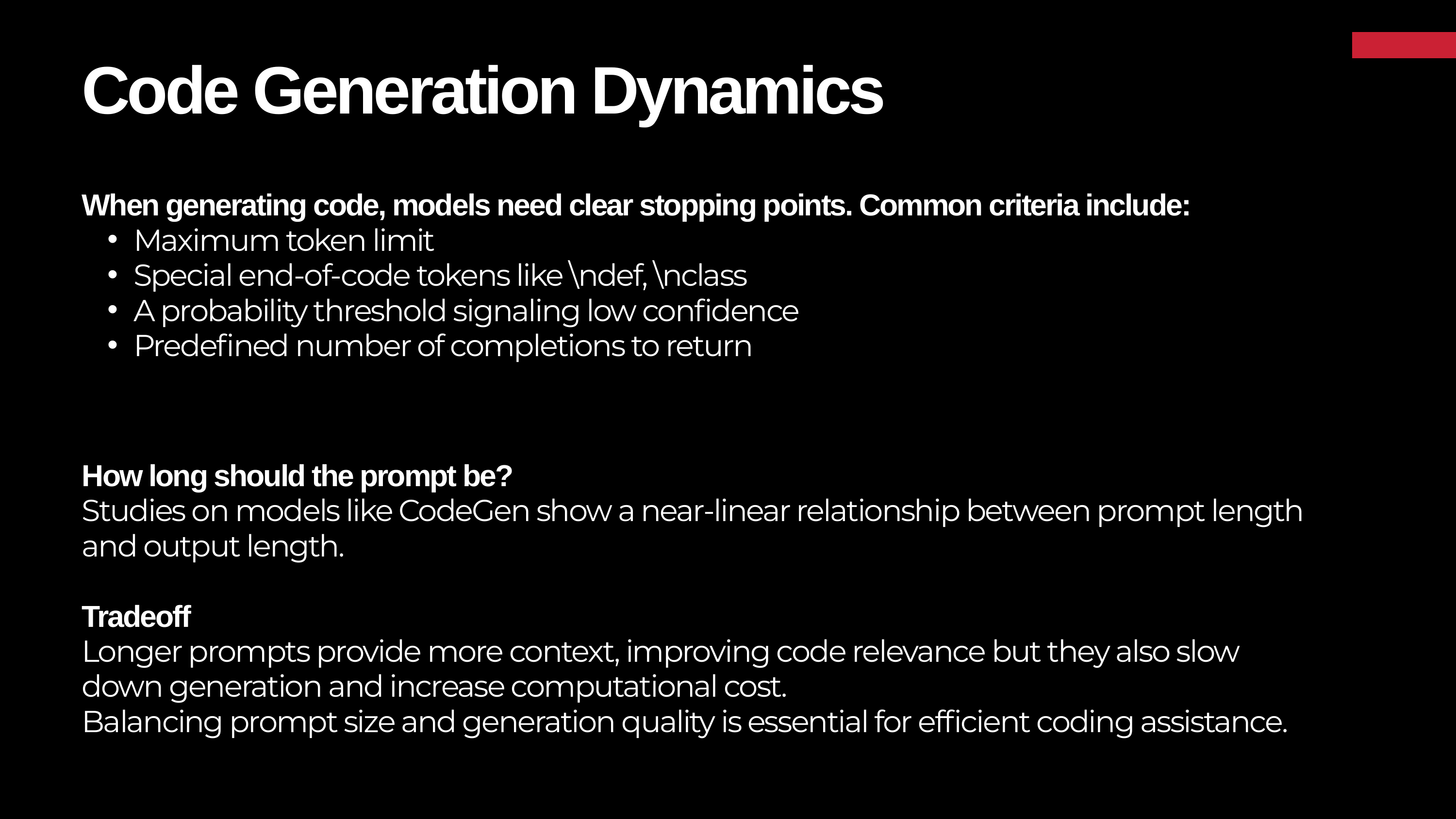

Code Generation Dynamics
When generating code, models need clear stopping points. Common criteria include:
Maximum token limit
Special end-of-code tokens like \ndef, \nclass
A probability threshold signaling low confidence
Predefined number of completions to return

How long should the prompt be?
Studies on models like CodeGen show a near-linear relationship between prompt length and output length.

Tradeoff
Longer prompts provide more context, improving code relevance but they also slow down generation and increase computational cost.
Balancing prompt size and generation quality is essential for efficient coding assistance.